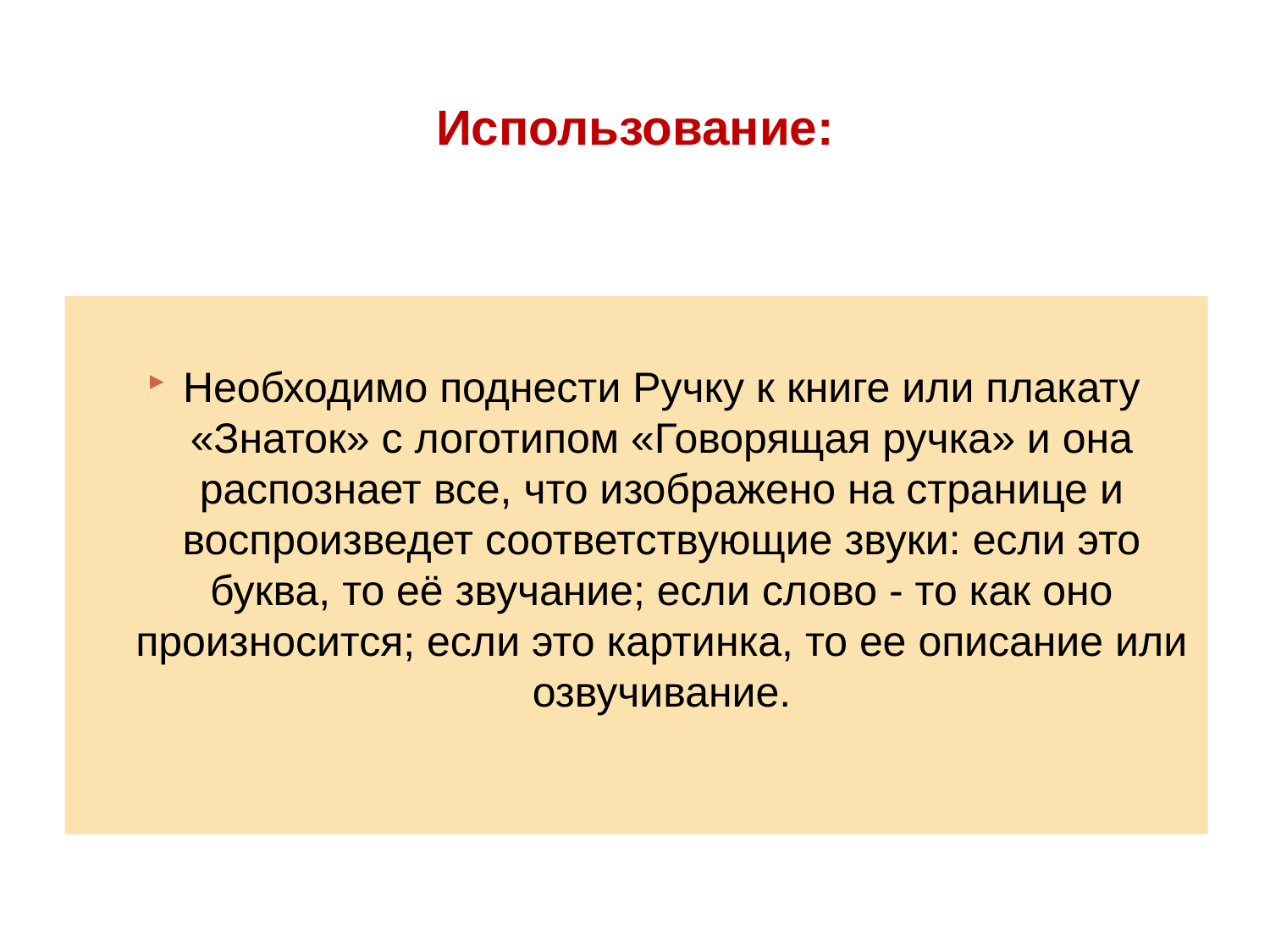

# Использование:

Необходимо поднести Ручку к книге или плакату «Знаток» с логотипом «Говорящая ручка» и она распознает все, что изображено на странице и воспроизведет соответствующие звуки: если это буква, то её звучание; если слово - то как оно произносится; если это картинка, то ее описание или озвучивание.
8